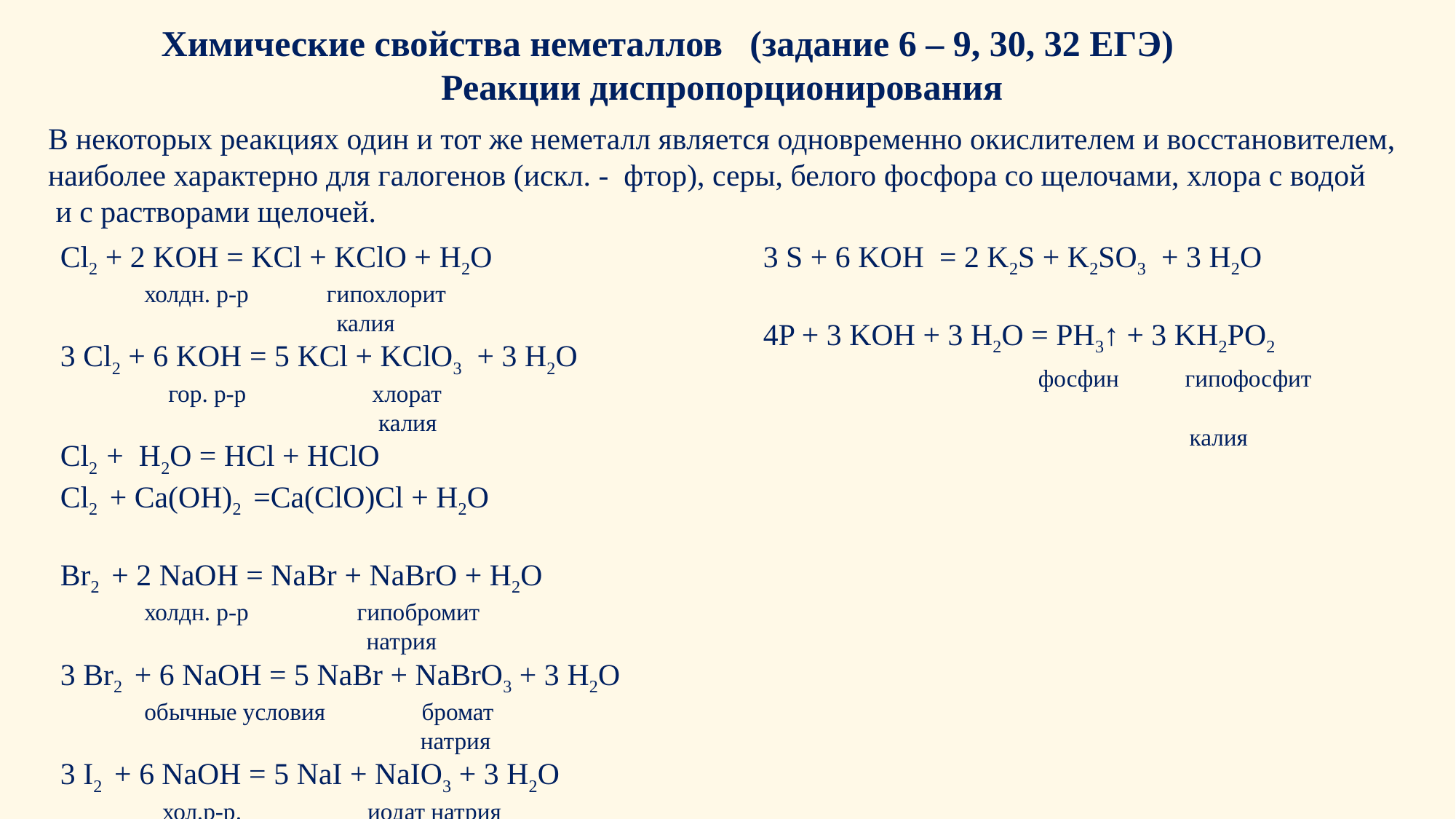

Химические свойства неметаллов   (задание 6 – 9, 30, 32 ЕГЭ)
Реакции диспропорционирования
В некоторых реакциях один и тот же неметалл является одновременно окислителем и восстановителем,
наиболее характерно для галогенов (искл. -  фтор), серы, белого фосфора со щелочами, хлора с водой
 и с растворами щелочей.

Cl2 + 2 KOH = KCl + KClO + H2O
              холдн. р-р             гипохлорит
                                              калия
3 Cl2 + 6 KOH = 5 KCl + KClO3  + 3 H2O
                  гор. р-р                     хлорат
                                                     калия
Cl2  +  H2O = HCl + HClO
Cl2  + Ca(OH)2  =Ca(ClO)Cl + H2O

Br2  + 2 NaOH = NaBr + NaBrO + H2O
              холдн. р-р                  гипобромит
                                                   натрия
3 Br2  + 6 NaOH = 5 NaBr + NaBrO3 + 3 H2O
              обычные условия                бромат
                                                            натрия
3 I2  + 6 NaOH = 5 NaI + NaIO3 + 3 H2O
                 хол.р-р.                     иодат натрия
3 S + 6 KOH  = 2 K2S + K2SO3  + 3 H2O

4P + 3 KOH + 3 H2O = PH3↑ + 3 KH2PO2
                                    фосфин           гипофосфит
                                                                       калия